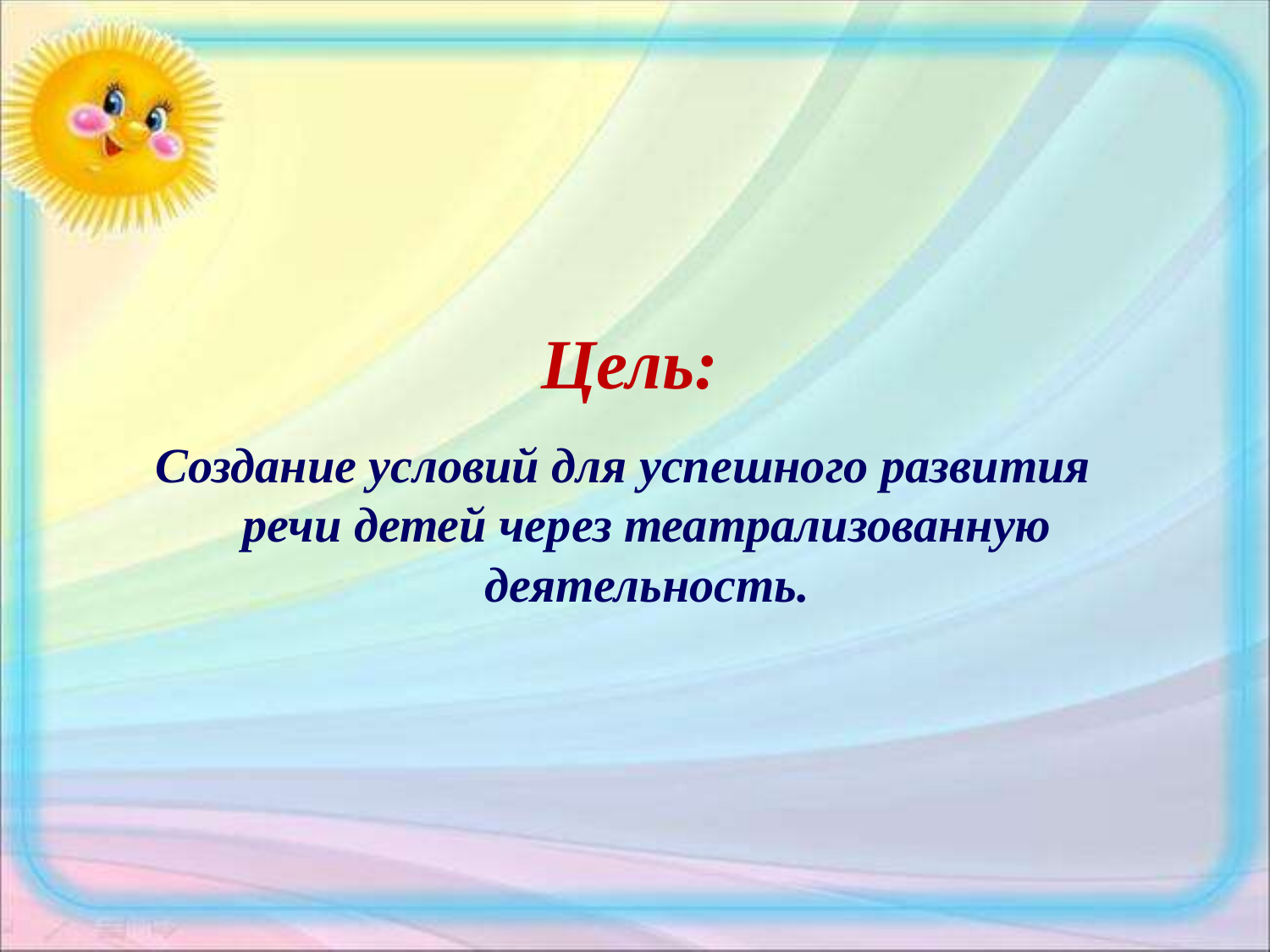

# Цель:
Создание условий для успешного развития речи детей через театрализованную деятельность.